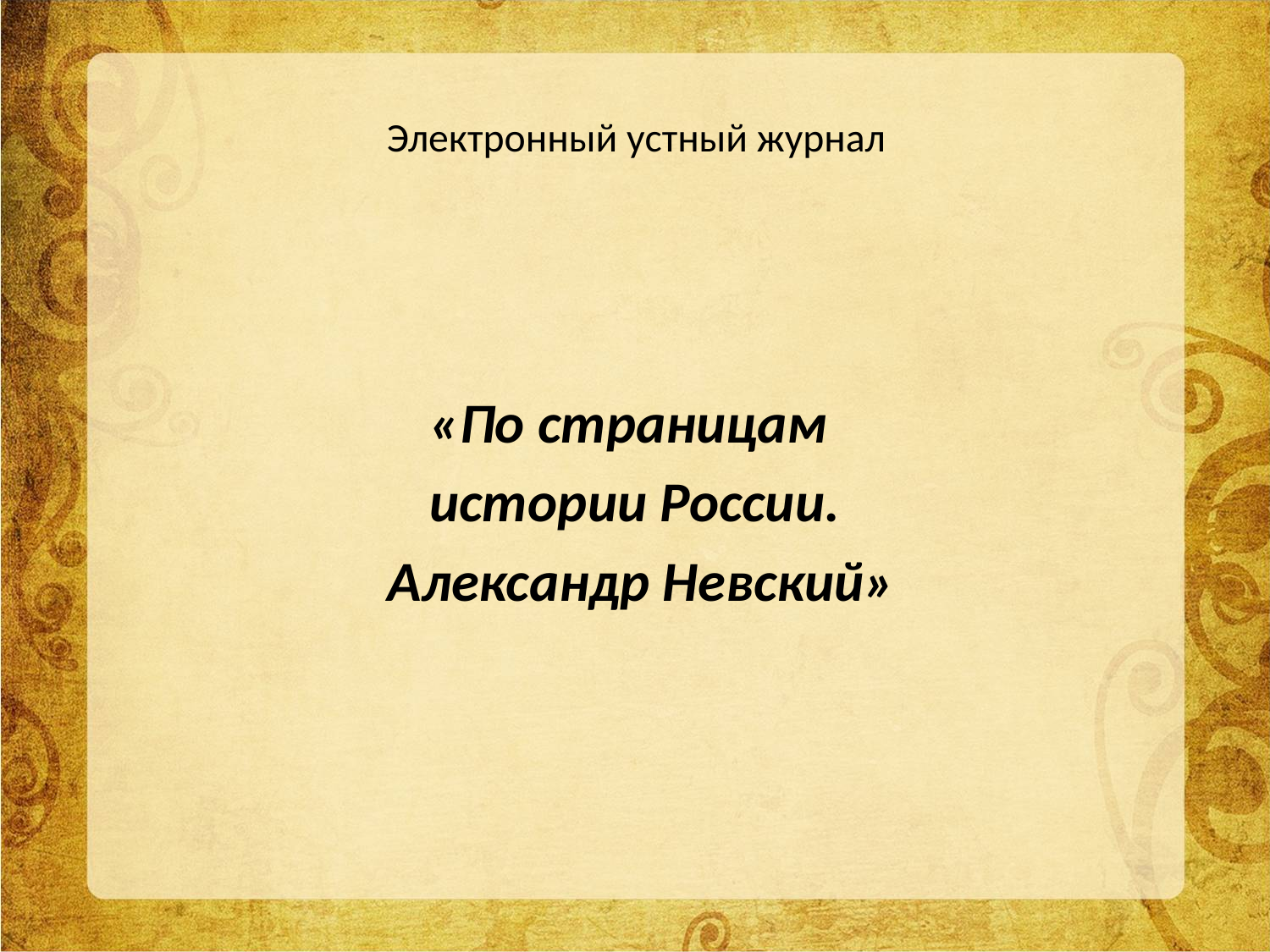

# Электронный устный журнал

«По страницам
истории России.
 Александр Невский»